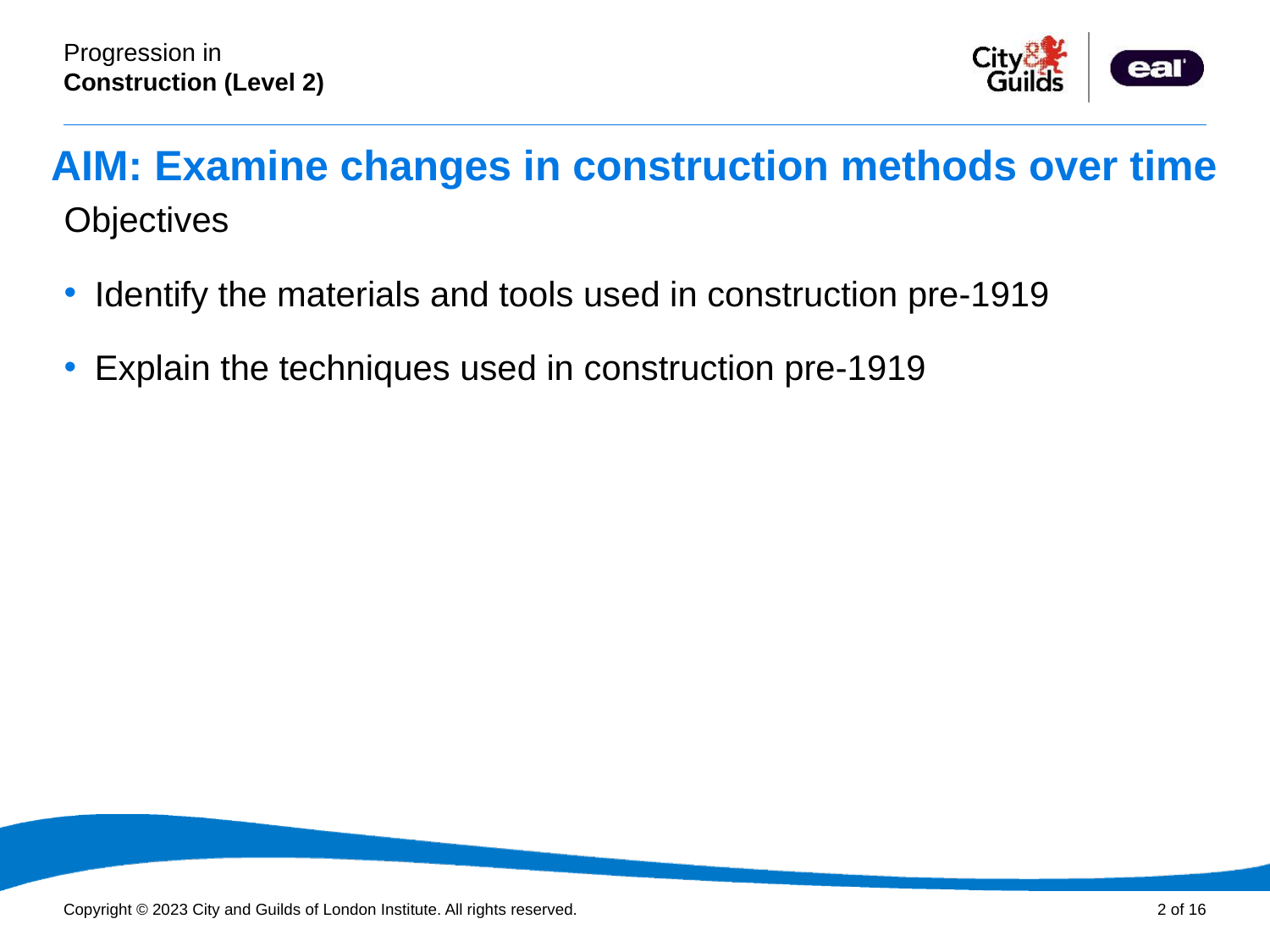

# AIM: Examine changes in construction methods over time
Objectives
Identify the materials and tools used in construction pre-1919
Explain the techniques used in construction pre-1919